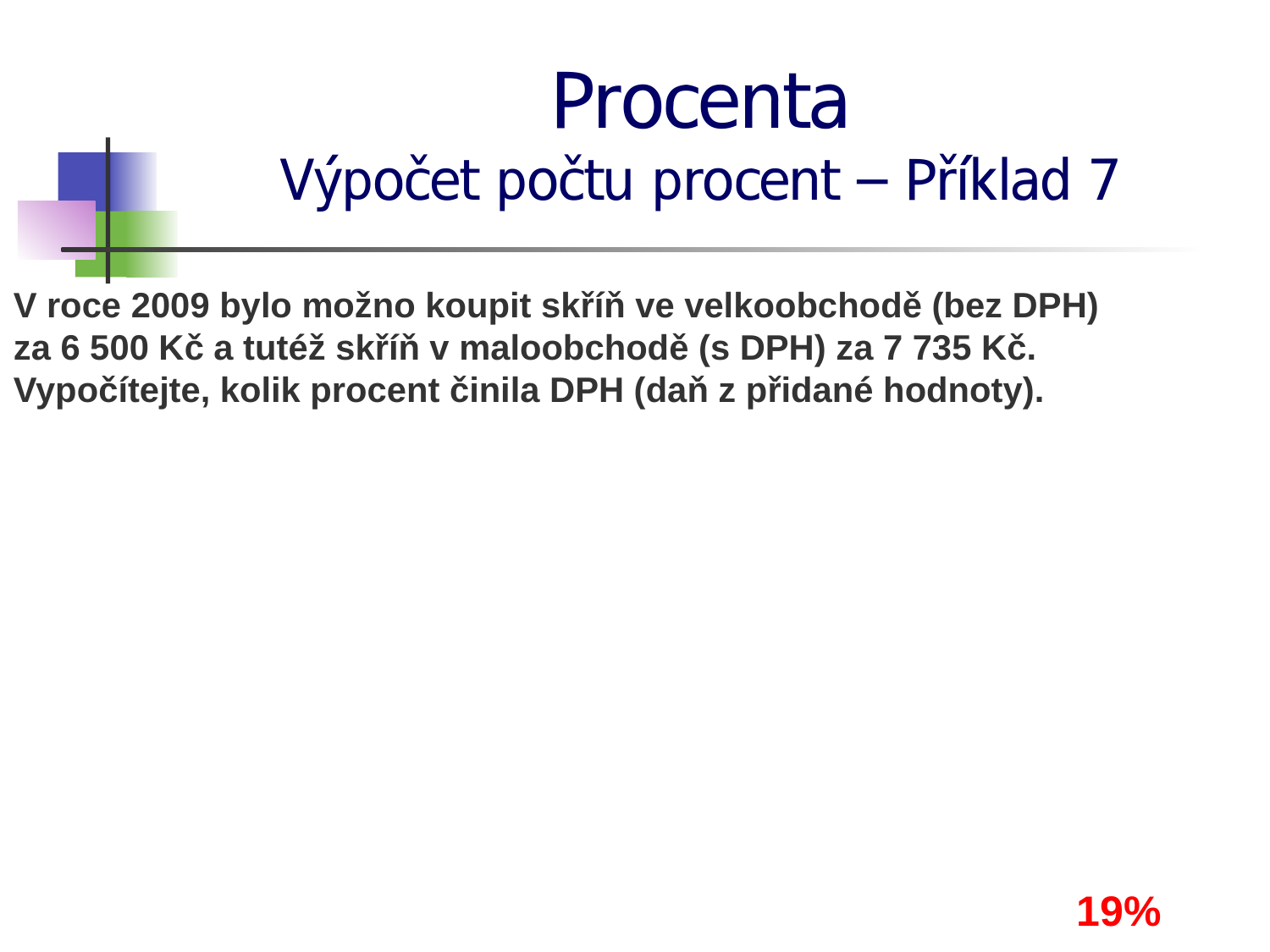

# Procenta Výpočet počtu procent – Příklad 7
V roce 2009 bylo možno koupit skříň ve velkoobchodě (bez DPH)
za 6 500 Kč a tutéž skříň v maloobchodě (s DPH) za 7 735 Kč.
Vypočítejte, kolik procent činila DPH (daň z přidané hodnoty).
19%